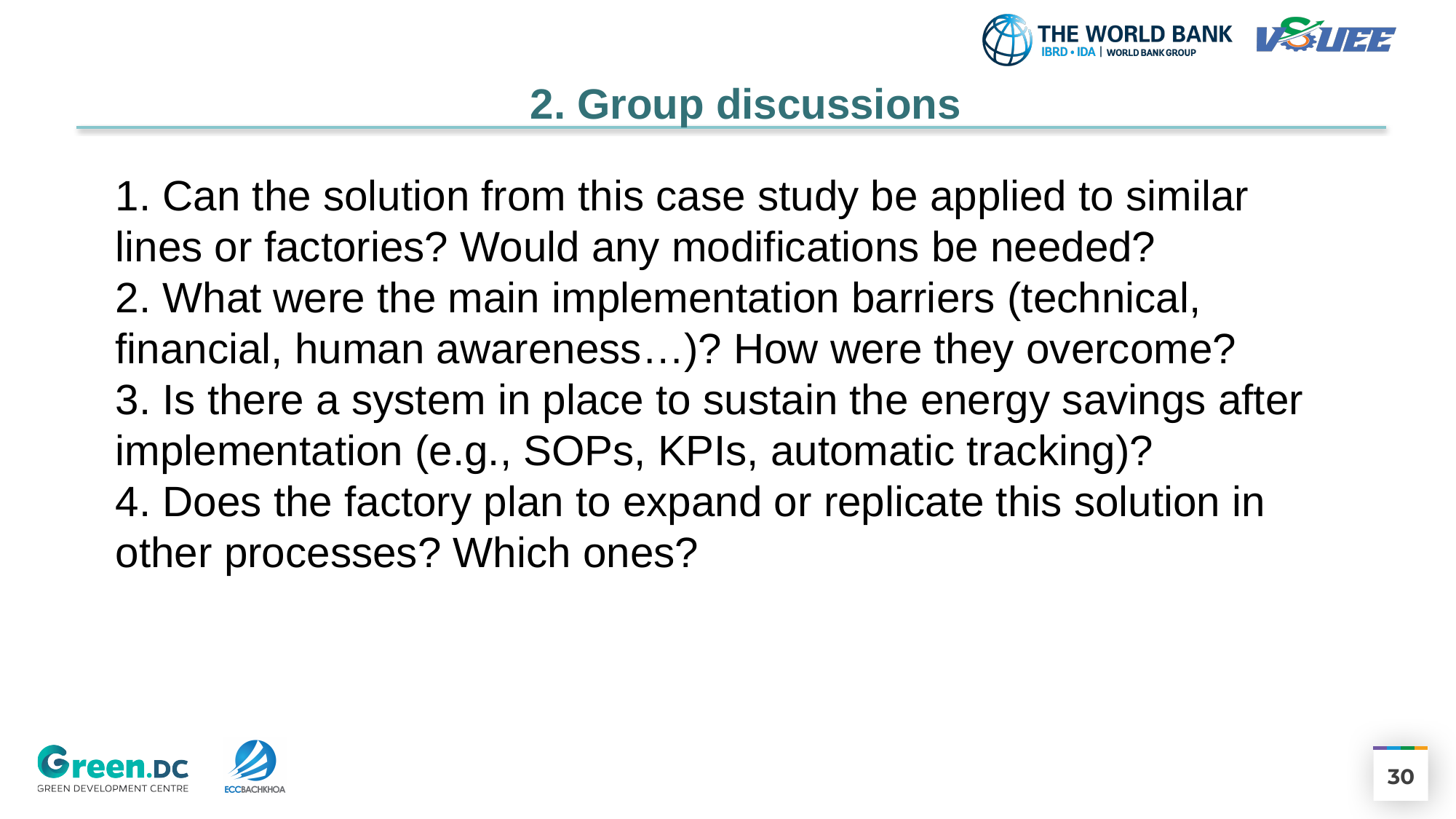

2. Group discussions

1. Can the solution from this case study be applied to similar lines or factories? Would any modifications be needed?
2. What were the main implementation barriers (technical, financial, human awareness…)? How were they overcome?
3. Is there a system in place to sustain the energy savings after implementation (e.g., SOPs, KPIs, automatic tracking)?
4. Does the factory plan to expand or replicate this solution in other processes? Which ones?